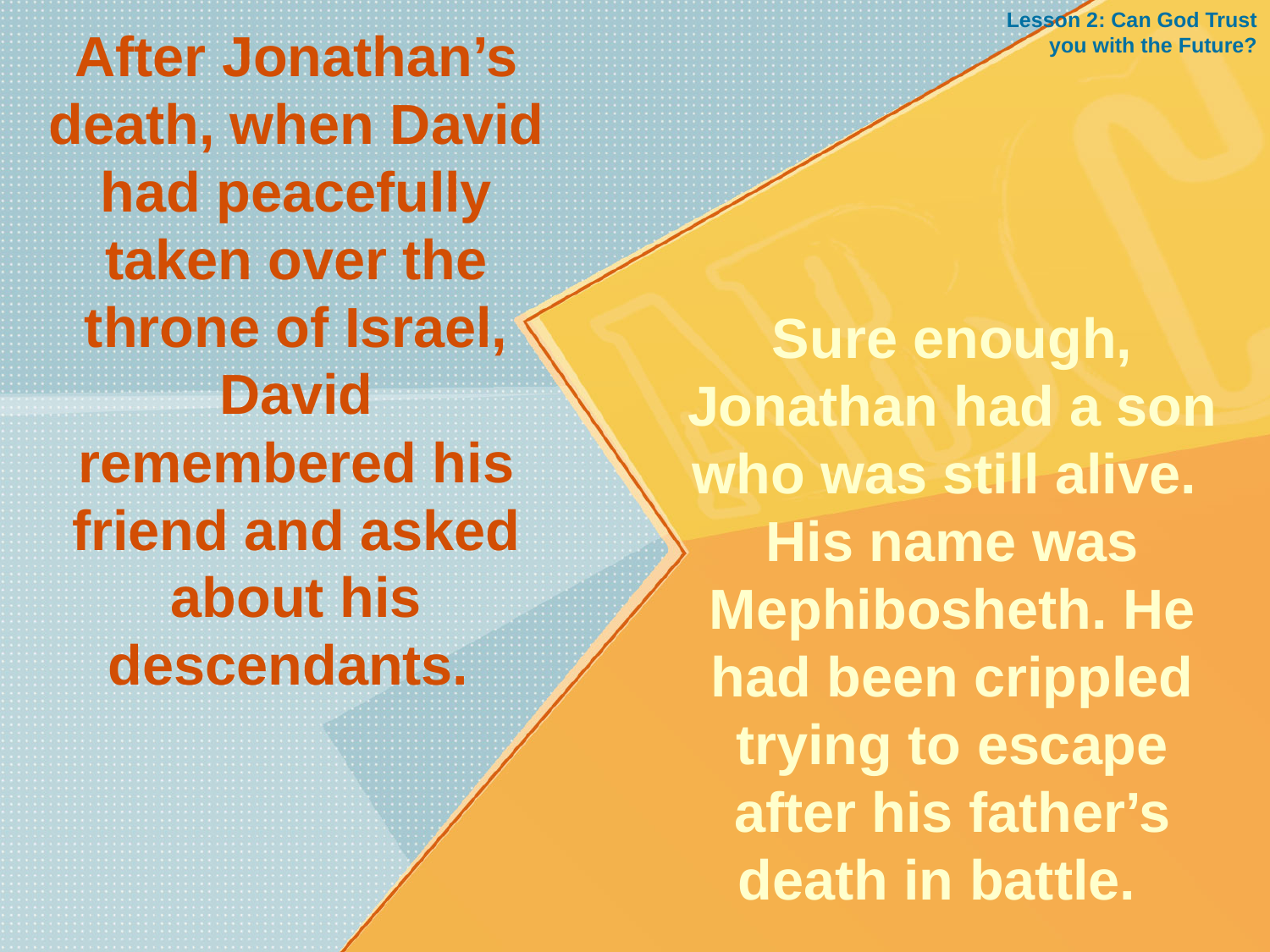

Lesson 2: Can God Trust you with the Future?
After Jonathan’s death, when David had peacefully taken over the throne of Israel, David remembered his friend and asked about his descendants.
Sure enough, Jonathan had a son who was still alive.  His name was Mephibosheth. He had been crippled trying to escape after his father’s death in battle.